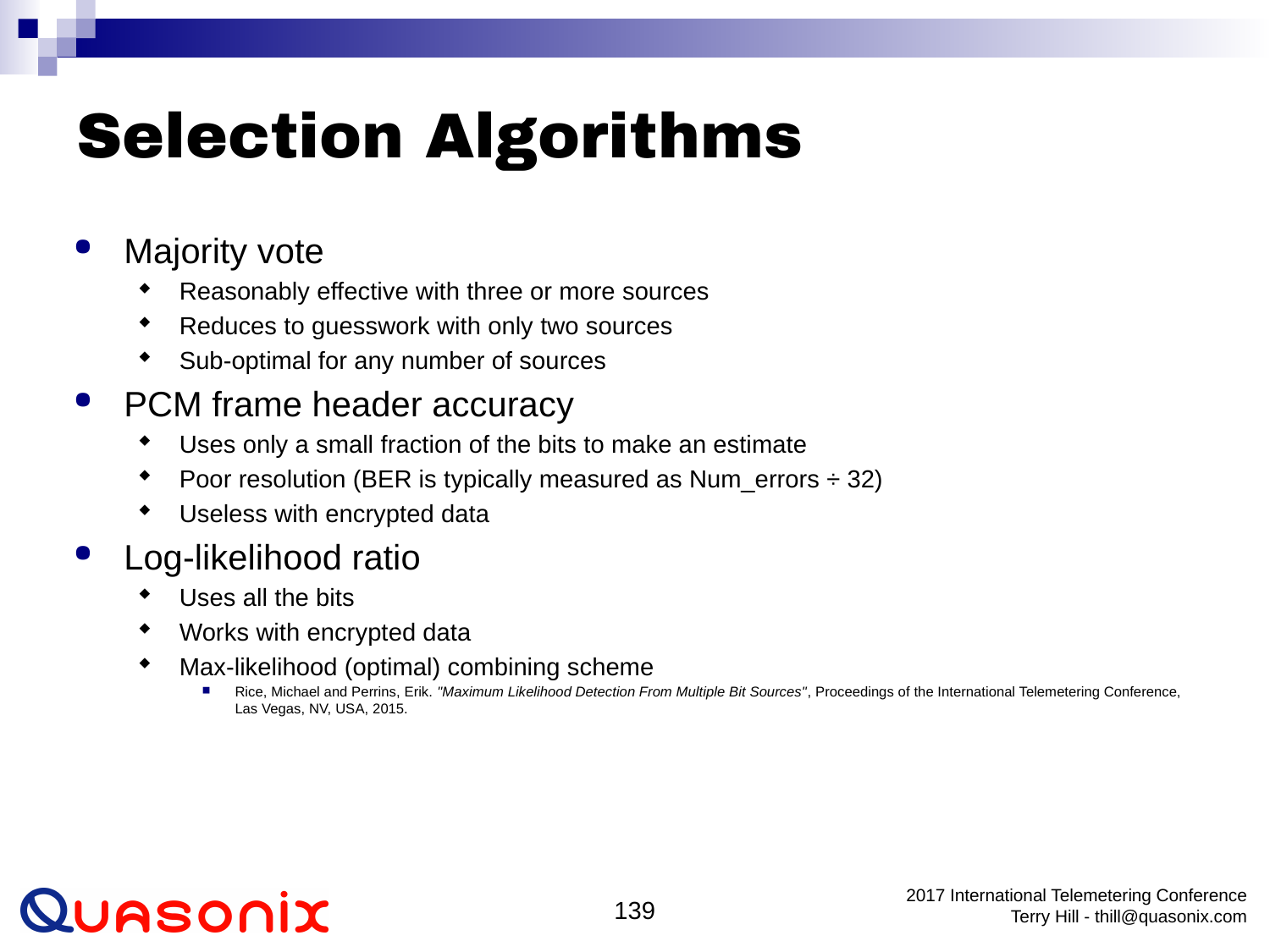

# Selection Algorithms
Majority vote
Reasonably effective with three or more sources
Reduces to guesswork with only two sources
Sub-optimal for any number of sources
PCM frame header accuracy
Uses only a small fraction of the bits to make an estimate
Poor resolution (BER is typically measured as Num_errors ÷ 32)
Useless with encrypted data
Log-likelihood ratio
Uses all the bits
Works with encrypted data
Max-likelihood (optimal) combining scheme
Rice, Michael and Perrins, Erik. "Maximum Likelihood Detection From Multiple Bit Sources", Proceedings of the International Telemetering Conference, Las Vegas, NV, USA, 2015.